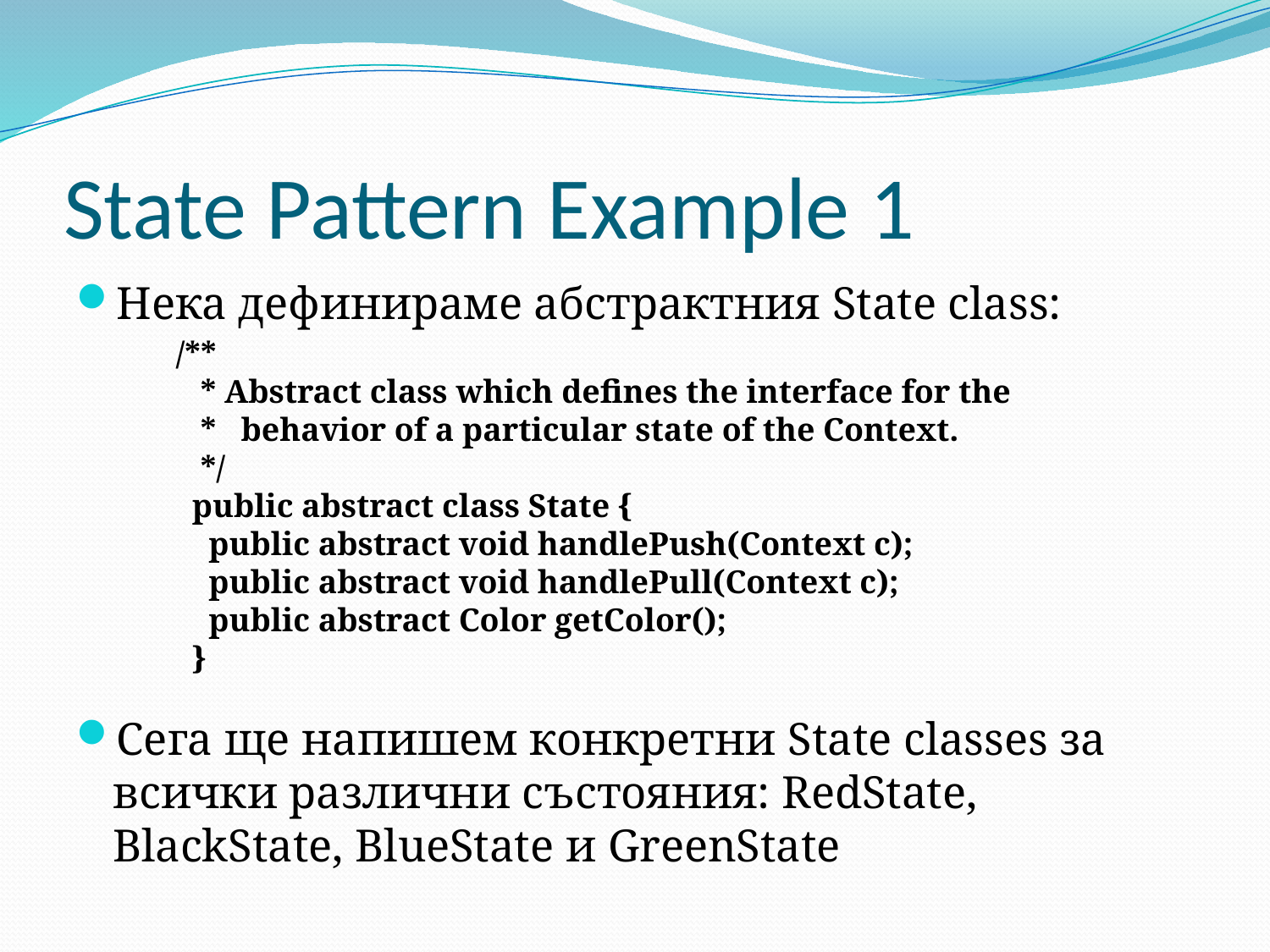

# State Pattern Example 1
Нека дефинираме абстрактния State class:

Сега ще напишем конкретни State classes за всички различни състояния: RedState, BlackState, BlueState и GreenState
 /**
    * Abstract class which defines the interface for the
    *   behavior of a particular state of the Context.
    */
   public abstract class State {
     public abstract void handlePush(Context c);
     public abstract void handlePull(Context c);
     public abstract Color getColor();
   }